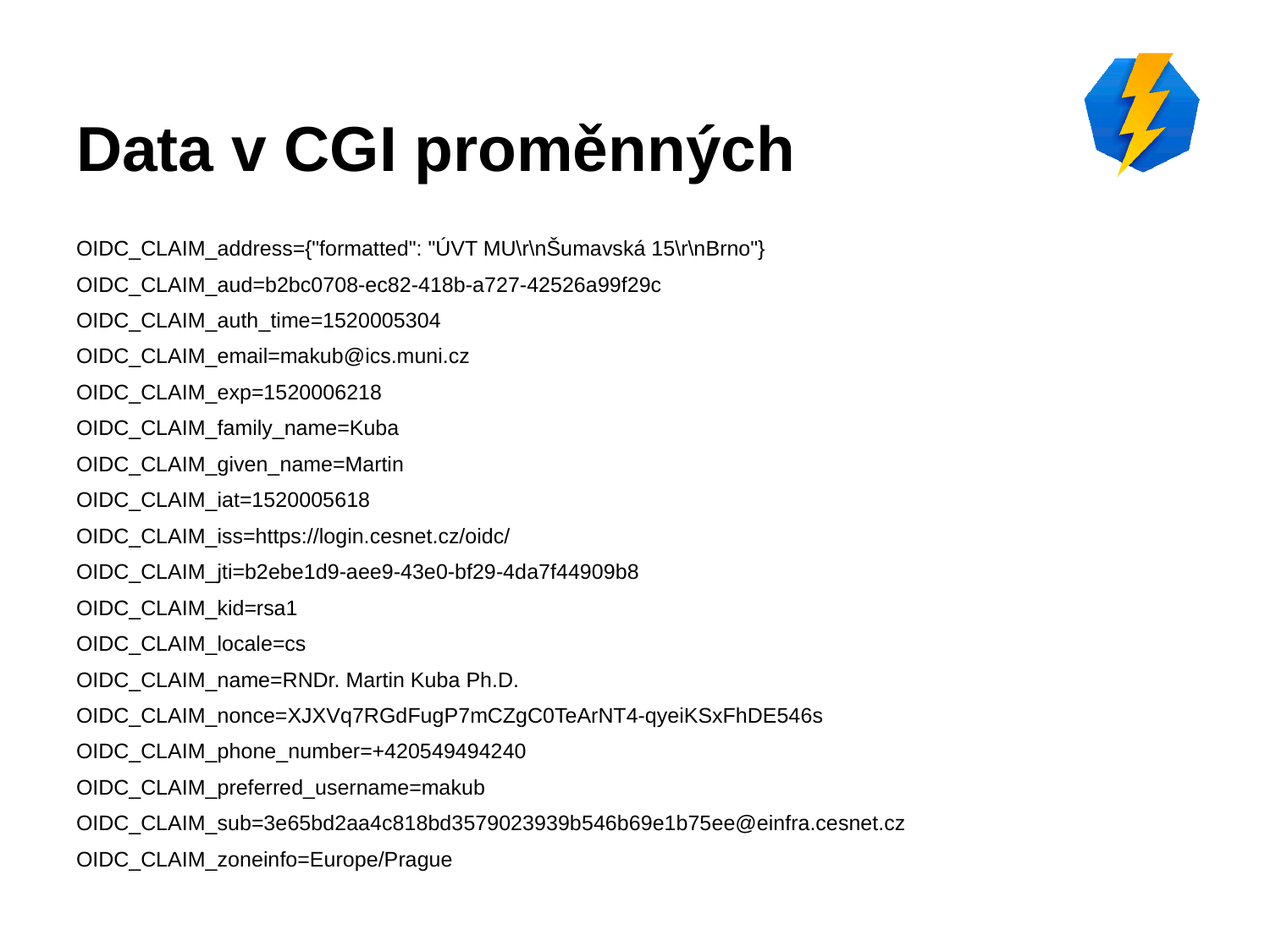

# Data v CGI proměnných
OIDC_CLAIM_address={"formatted": "ÚVT MU\r\nŠumavská 15\r\nBrno"}
OIDC_CLAIM_aud=b2bc0708-ec82-418b-a727-42526a99f29c
OIDC_CLAIM_auth_time=1520005304
OIDC_CLAIM_email=makub@ics.muni.cz
OIDC_CLAIM_exp=1520006218
OIDC_CLAIM_family_name=Kuba
OIDC_CLAIM_given_name=Martin
OIDC_CLAIM_iat=1520005618
OIDC_CLAIM_iss=https://login.cesnet.cz/oidc/
OIDC_CLAIM_jti=b2ebe1d9-aee9-43e0-bf29-4da7f44909b8
OIDC_CLAIM_kid=rsa1
OIDC_CLAIM_locale=cs
OIDC_CLAIM_name=RNDr. Martin Kuba Ph.D.
OIDC_CLAIM_nonce=XJXVq7RGdFugP7mCZgC0TeArNT4-qyeiKSxFhDE546s
OIDC_CLAIM_phone_number=+420549494240
OIDC_CLAIM_preferred_username=makub
OIDC_CLAIM_sub=3e65bd2aa4c818bd3579023939b546b69e1b75ee@einfra.cesnet.cz
OIDC_CLAIM_zoneinfo=Europe/Prague